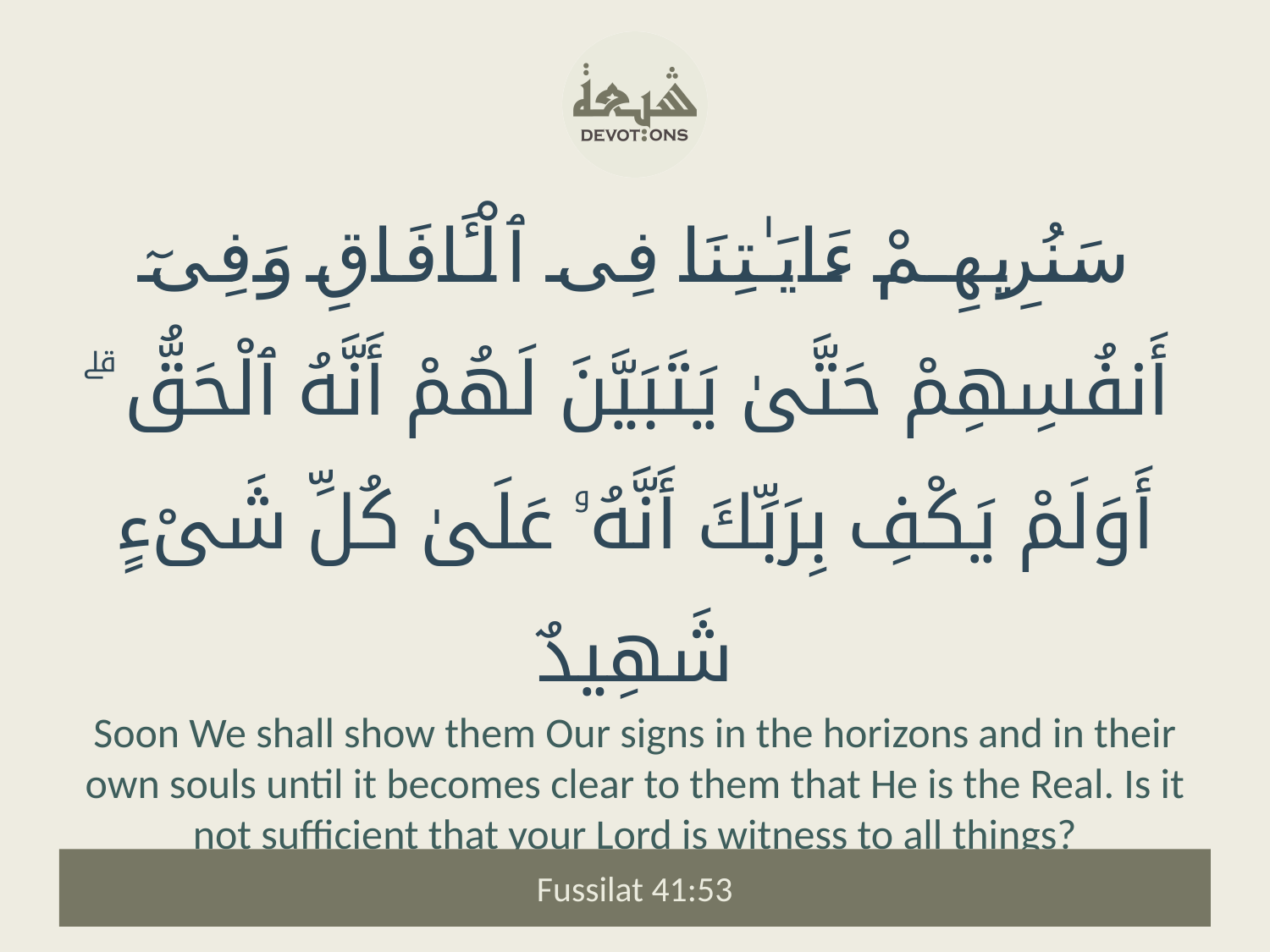

سَنُرِيهِمْ ءَايَـٰتِنَا فِى ٱلْـَٔافَاقِ وَفِىٓ أَنفُسِهِمْ حَتَّىٰ يَتَبَيَّنَ لَهُمْ أَنَّهُ ٱلْحَقُّ ۗ أَوَلَمْ يَكْفِ بِرَبِّكَ أَنَّهُۥ عَلَىٰ كُلِّ شَىْءٍ شَهِيدٌ
Soon We shall show them Our signs in the horizons and in their own souls until it becomes clear to them that He is the Real. Is it not sufficient that your Lord is witness to all things?
Fussilat 41:53